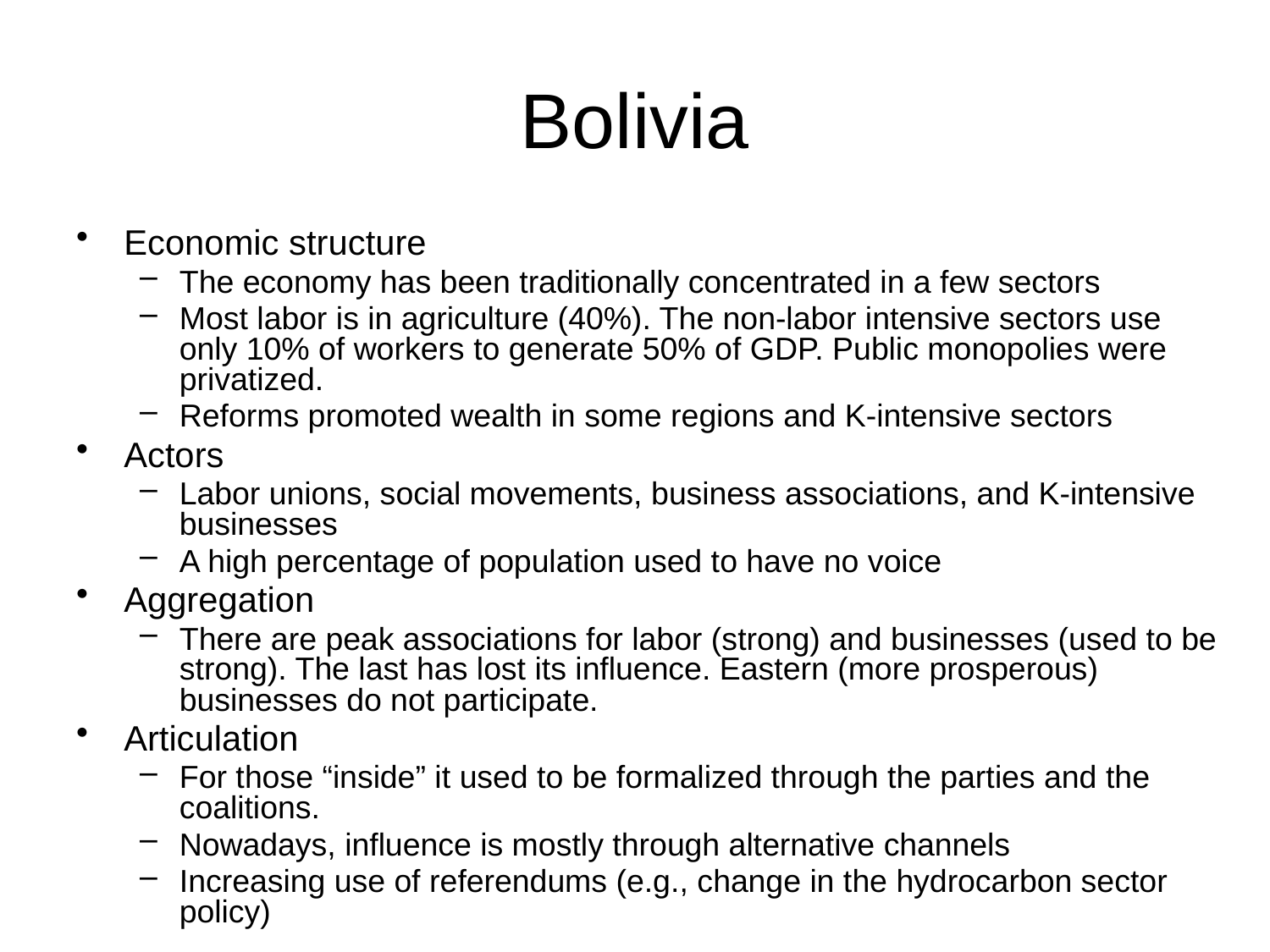

# Bolivia
Economic structure
The economy has been traditionally concentrated in a few sectors
Most labor is in agriculture (40%). The non-labor intensive sectors use only 10% of workers to generate 50% of GDP. Public monopolies were privatized.
Reforms promoted wealth in some regions and K-intensive sectors
Actors
Labor unions, social movements, business associations, and K-intensive businesses
A high percentage of population used to have no voice
Aggregation
There are peak associations for labor (strong) and businesses (used to be strong). The last has lost its influence. Eastern (more prosperous) businesses do not participate.
Articulation
For those “inside” it used to be formalized through the parties and the coalitions.
Nowadays, influence is mostly through alternative channels
Increasing use of referendums (e.g., change in the hydrocarbon sector policy)